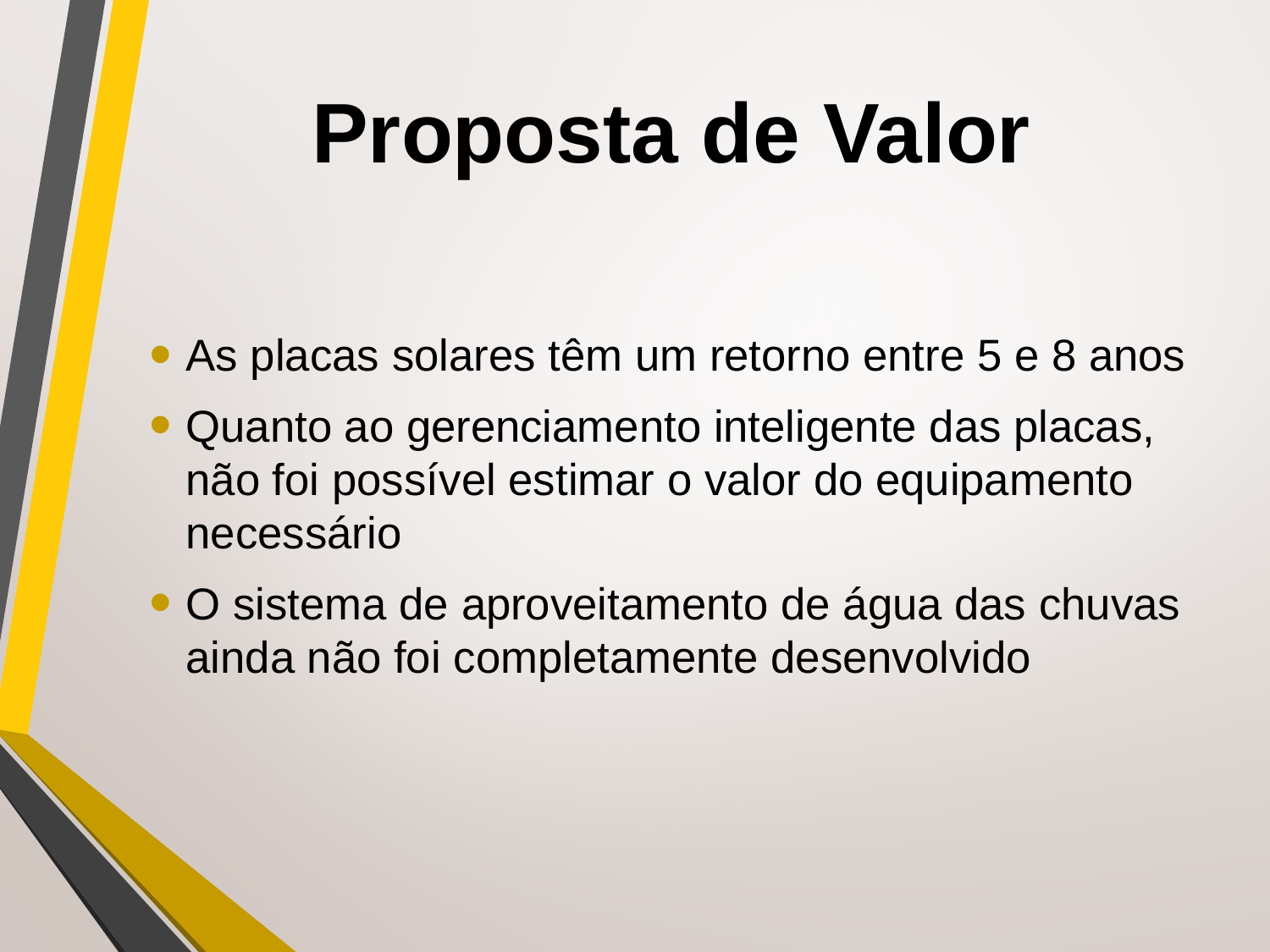

# Proposta de Valor
As placas solares têm um retorno entre 5 e 8 anos
Quanto ao gerenciamento inteligente das placas, não foi possível estimar o valor do equipamento necessário
O sistema de aproveitamento de água das chuvas ainda não foi completamente desenvolvido